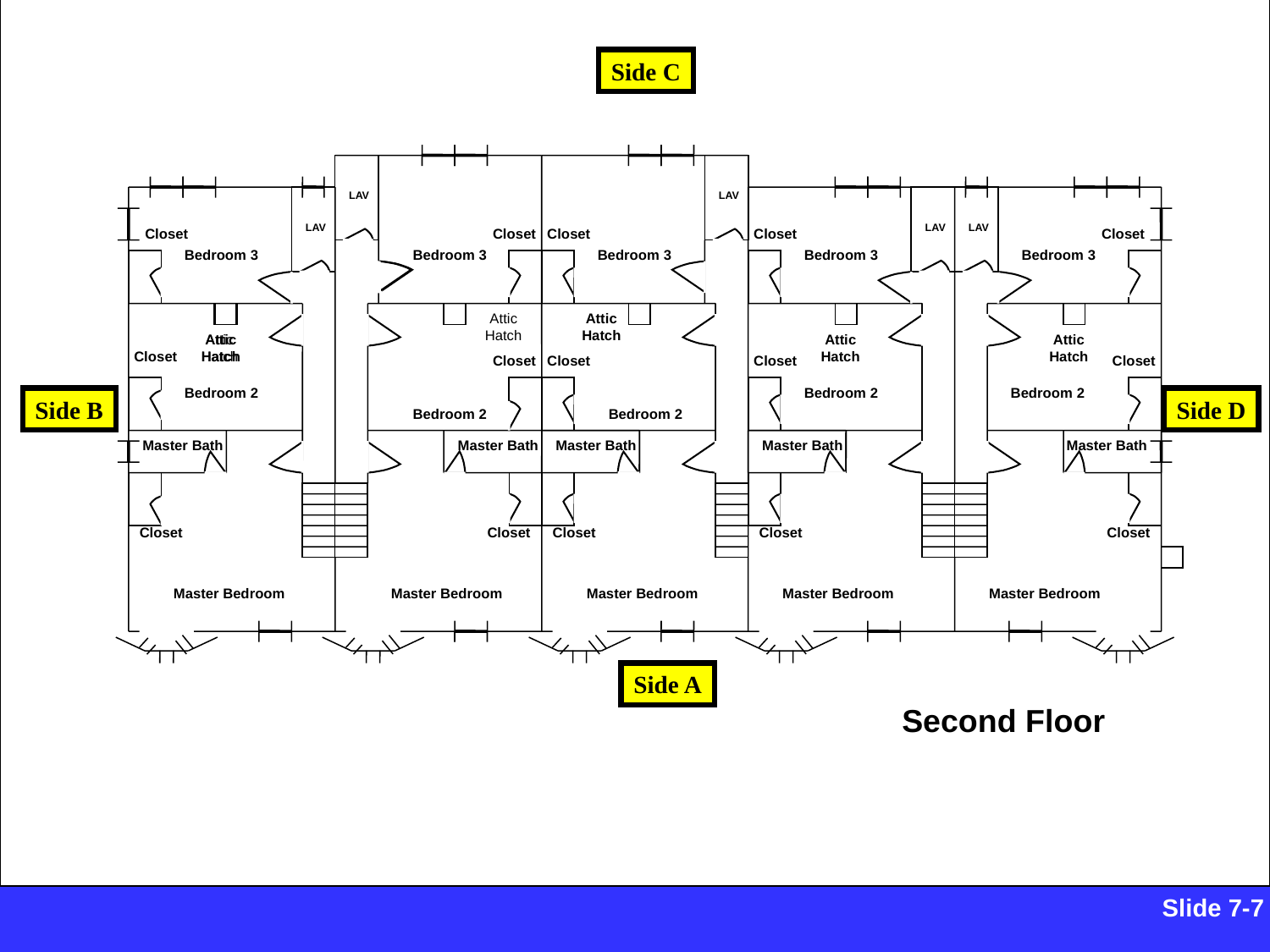

Side C

LAV

LAV

LAV

LAV

LAV

Closet
Closet
Closet
Closet
Closet
Bedroom 3

Bedroom 3
Bedroom 3

Bedroom 3
Bedroom 3

Attic Hatch

Attic Hatch

Attic Hatch
Attic Hatch
Attic Hatch
Attic Hatch
Closet
Closet
Closet
Closet
Closet
Bedroom 2
Bedroom 2
Bedroom 2
Side B

Side D

Bedroom 2
Bedroom 2

Master Bath

Master Bath

Master Bath

Master Bath

Master Bath

Closet
Closet
Closet
Closet
Closet

Master Bedroom
Master Bedroom
Master Bedroom
Master Bedroom
Master Bedroom

Side A
Second Floor
Slide 7-7